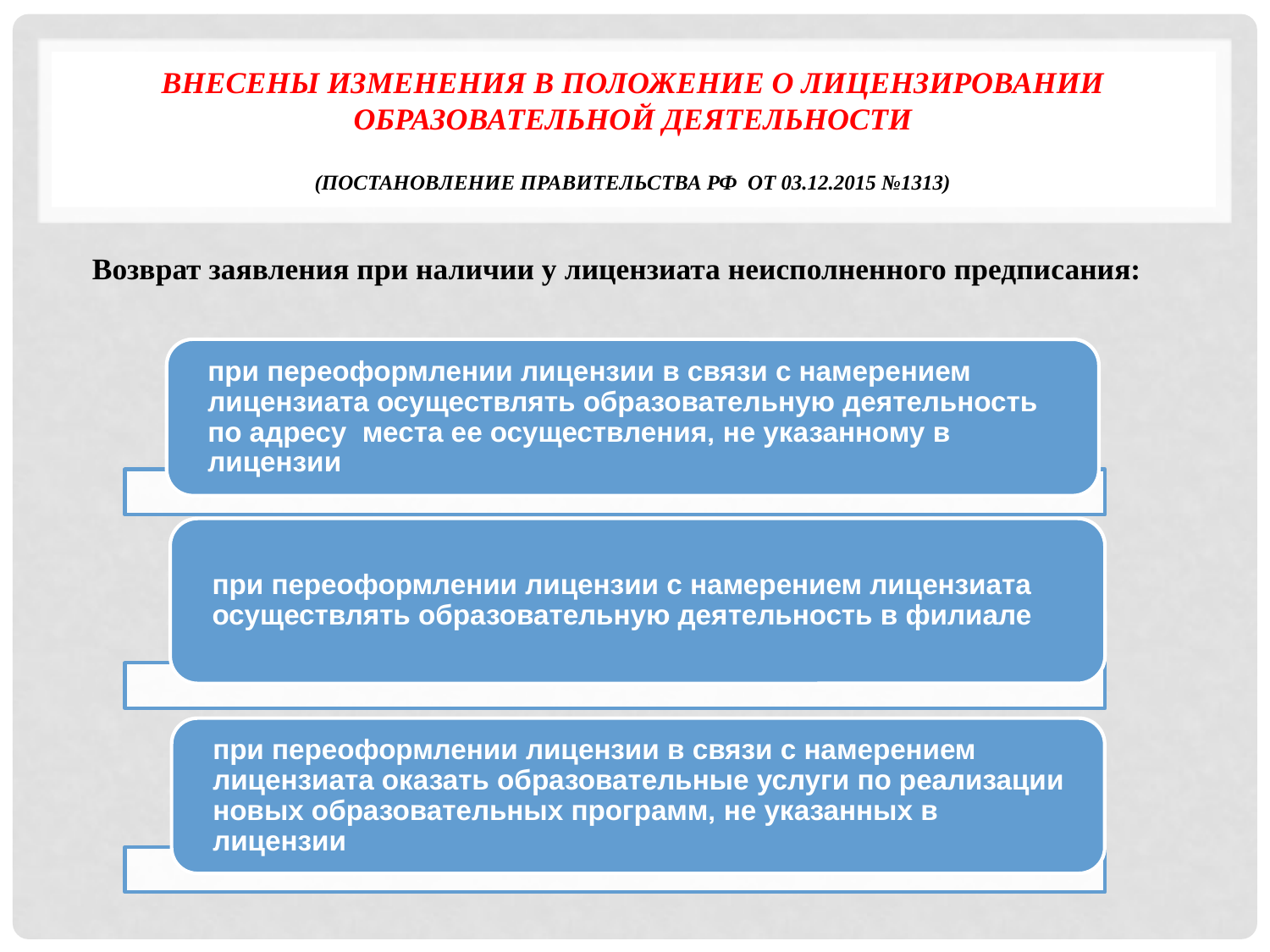

# Внесены изменения в Положение о лицензировании образовательной деятельности (Постановление правительства РФ  от 03.12.2015 №1313)
Возврат заявления при наличии у лицензиата неисполненного предписания:

при переоформлении лицензии в связи с намерением лицензиата осуществлять образовательную деятельность по адресу  места ее осуществления, не указанному в лицензии
при переоформлении лицензии с намерением лицензиата осуществлять образовательную деятельность в филиале
при переоформлении лицензии в связи с намерением лицензиата оказать образовательные услуги по реализации новых образовательных программ, не указанных в лицензии